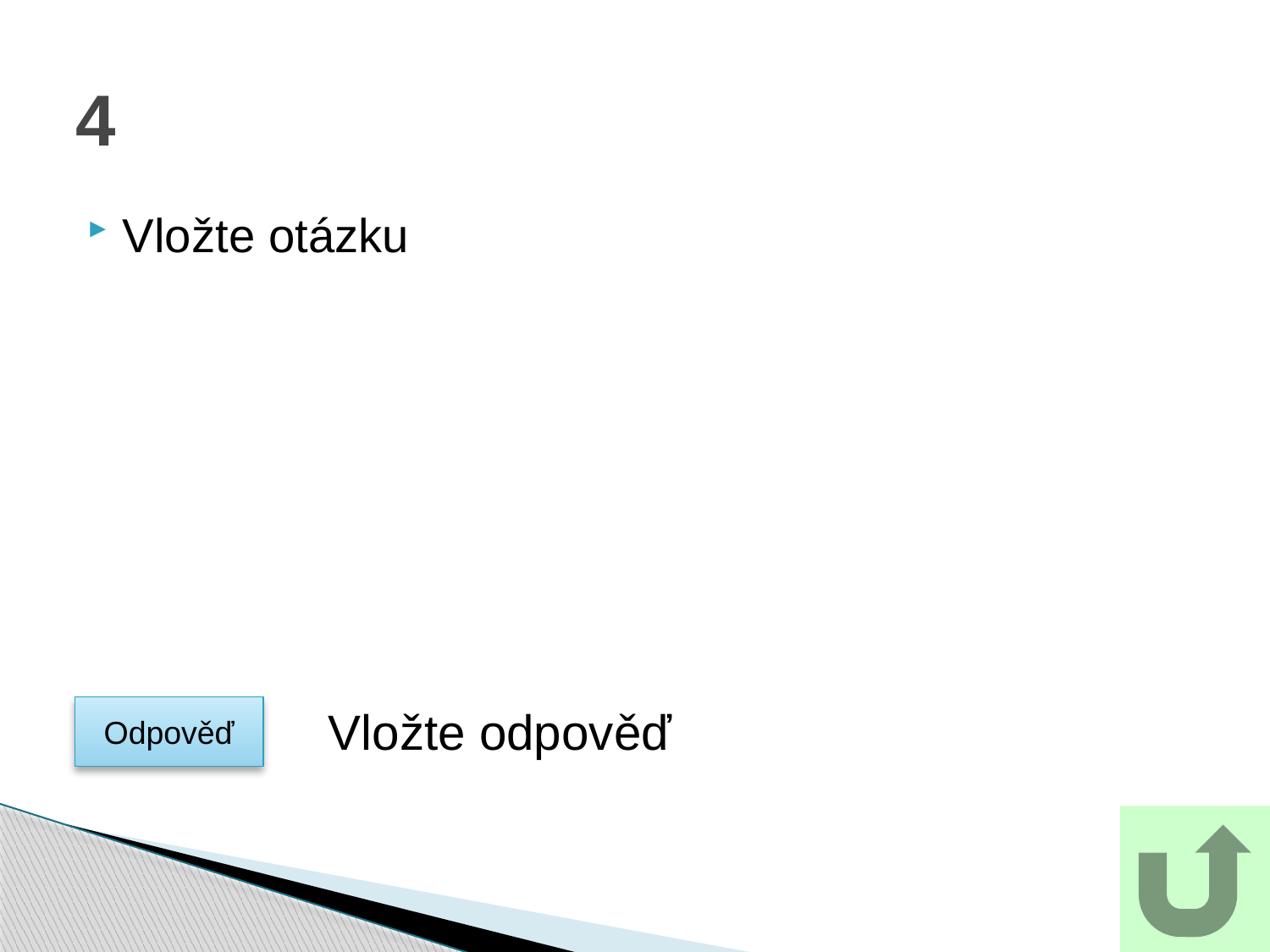

# 4
Vložte otázku
Vložte odpověď
Odpověď